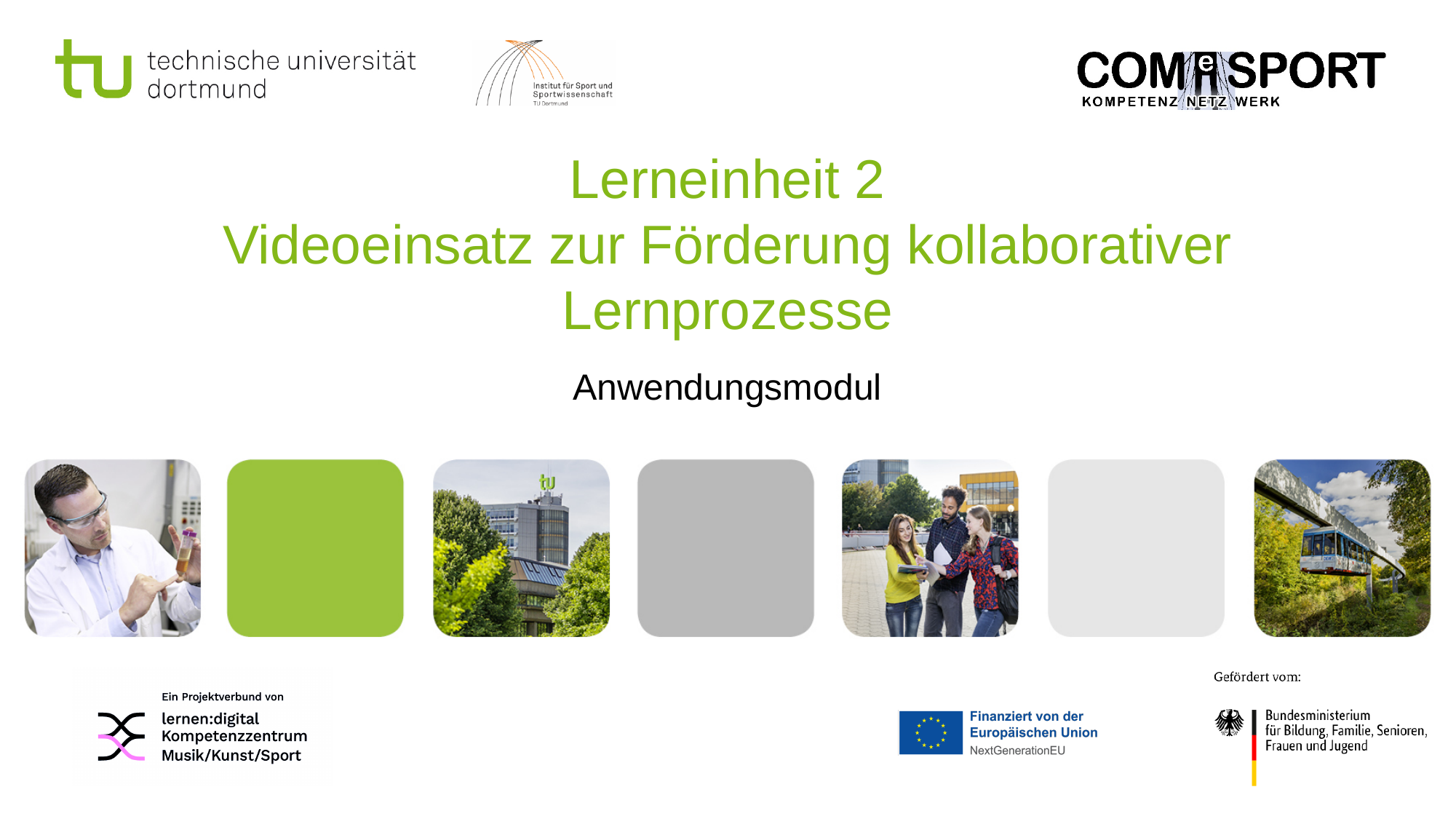

# Lerneinheit 2 Videoeinsatz zur Förderung kollaborativer Lernprozesse
Anwendungsmodul